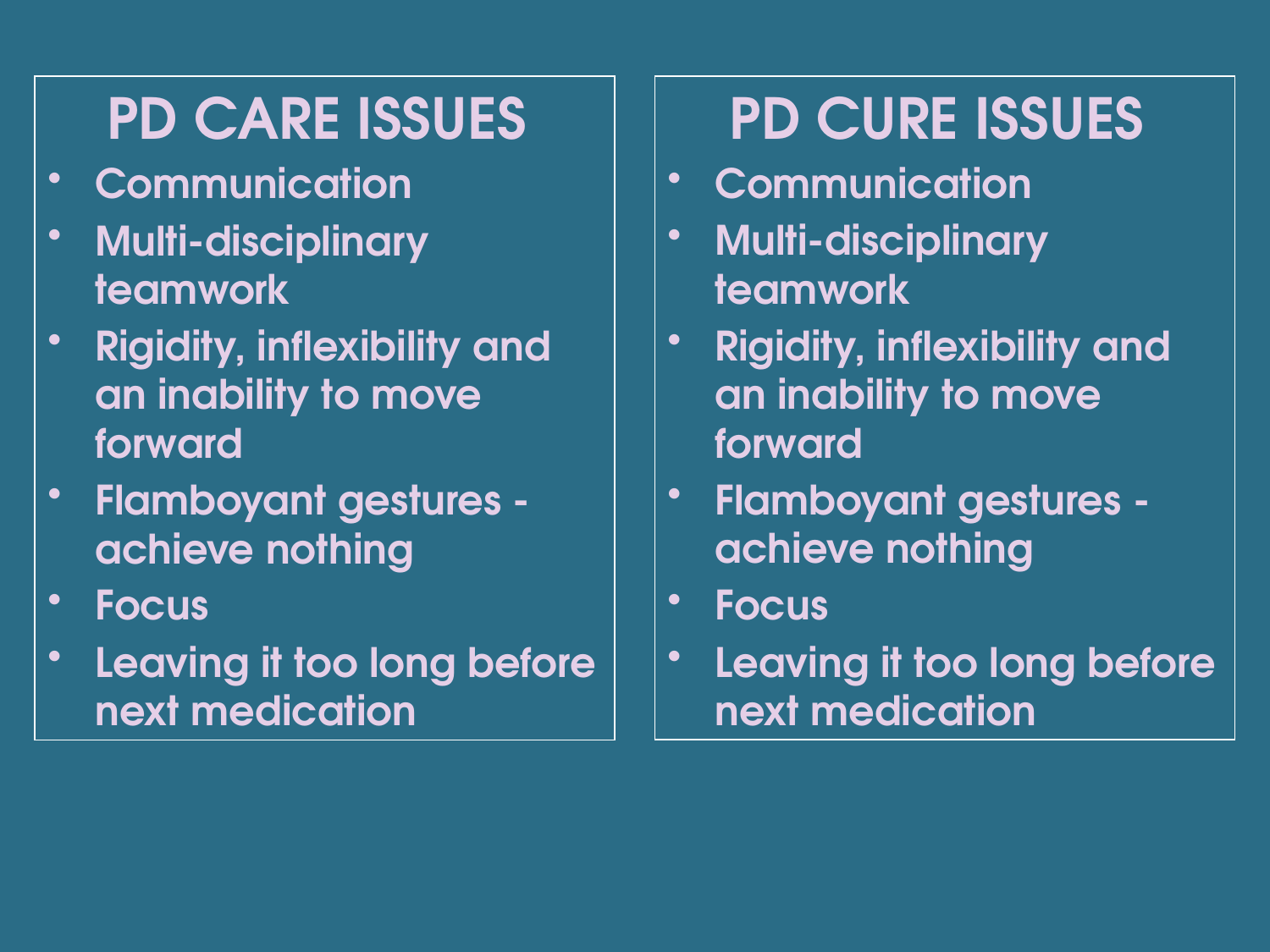

PD CARE ISSUES
Communication
Multi-disciplinary teamwork
Rigidity, inflexibility and an inability to move forward
Flamboyant gestures -achieve nothing
Focus
Leaving it too long before next medication
PD CURE ISSUES
Communication
Multi-disciplinary teamwork
Rigidity, inflexibility and an inability to move forward
Flamboyant gestures -achieve nothing
Focus
Leaving it too long before next medication